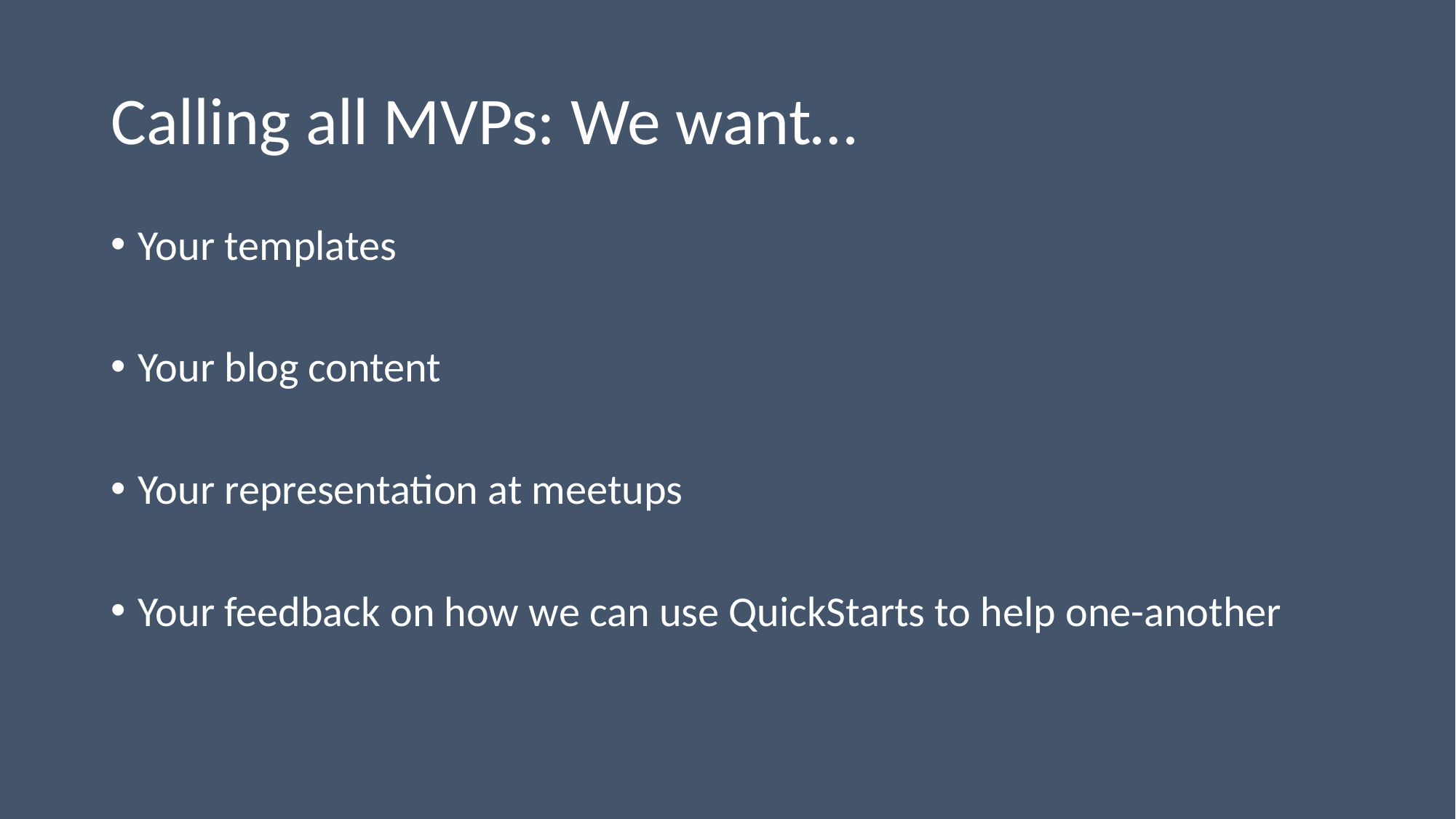

# Calling all MVPs: We want…
Your templates

Your blog content

Your representation at meetups

Your feedback on how we can use QuickStarts to help one-another